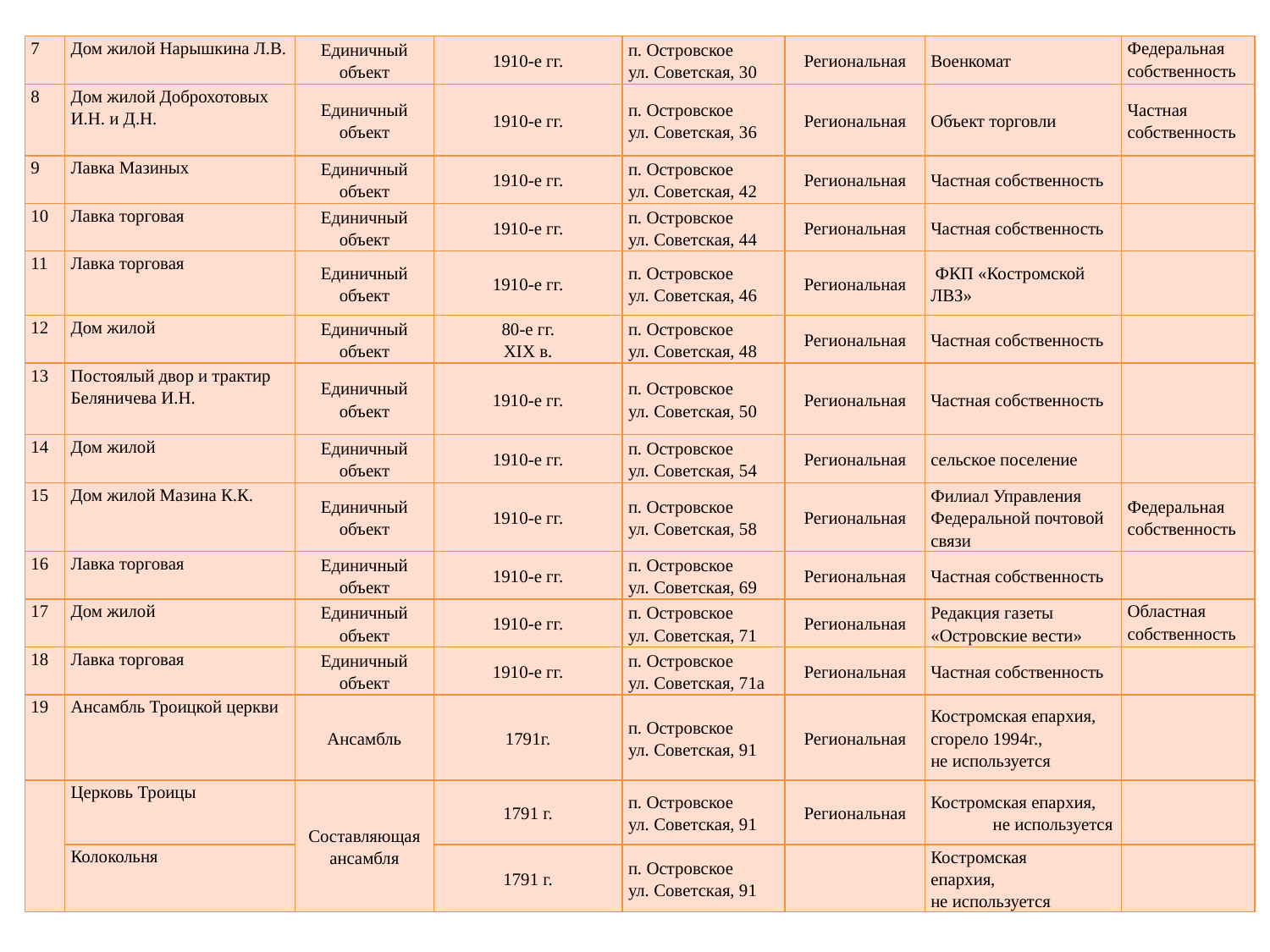

| 7 | Дом жилой Нарышкина Л.В. | Единичный объект | 1910-е гг. | п. Островское ул. Советская, 30 | Региональная | Военкомат | Федеральная собственность |
| --- | --- | --- | --- | --- | --- | --- | --- |
| 8 | Дом жилой Доброхотовых И.Н. и Д.Н. | Единичный объект | 1910-е гг. | п. Островское ул. Советская, 36 | Региональная | Объект торговли | Частная собственность |
| 9 | Лавка Мазиных | Единичный объект | 1910-е гг. | п. Островское ул. Советская, 42 | Региональная | Частная собственность |  |
| 10 | Лавка торговая | Единичный объект | 1910-е гг. | п. Островское ул. Советская, 44 | Региональная | Частная собственность |  |
| 11 | Лавка торговая | Единичный объект | 1910-е гг. | п. Островское ул. Советская, 46 | Региональная | ФКП «Костромской ЛВЗ» |  |
| 12 | Дом жилой | Единичный объект | 80-е гг. ХIХ в. | п. Островское ул. Советская, 48 | Региональная | Частная собственность |  |
| 13 | Постоялый двор и трактир Беляничева И.Н. | Единичный объект | 1910-е гг. | п. Островское ул. Советская, 50 | Региональная | Частная собственность |  |
| 14 | Дом жилой | Единичный объект | 1910-е гг. | п. Островское ул. Советская, 54 | Региональная | сельское поселение |  |
| 15 | Дом жилой Мазина К.К. | Единичный объект | 1910-е гг. | п. Островское ул. Советская, 58 | Региональная | Филиал Управления Федеральной почтовой связи | Федеральная собственность |
| 16 | Лавка торговая | Единичный объект | 1910-е гг. | п. Островское ул. Советская, 69 | Региональная | Частная собственность |  |
| 17 | Дом жилой | Единичный объект | 1910-е гг. | п. Островское ул. Советская, 71 | Региональная | Редакция газеты «Островские вести» | Областная собственность |
| 18 | Лавка торговая | Единичный объект | 1910-е гг. | п. Островское ул. Советская, 71а | Региональная | Частная собственность |  |
| 19 | Ансамбль Троицкой церкви | Ансамбль | 1791г. | п. Островское ул. Советская, 91 | Региональная | Костромская епархия, сгорело 1994г., не используется |  |
|  | Церковь Троицы | Составляющая ансамбля | 1791 г. | п. Островское ул. Советская, 91 | Региональная | Костромская епархия, не используется |  |
|  | Колокольня |  | 1791 г. | п. Островское ул. Советская, 91 |  | Костромская епархия, не используется |  |